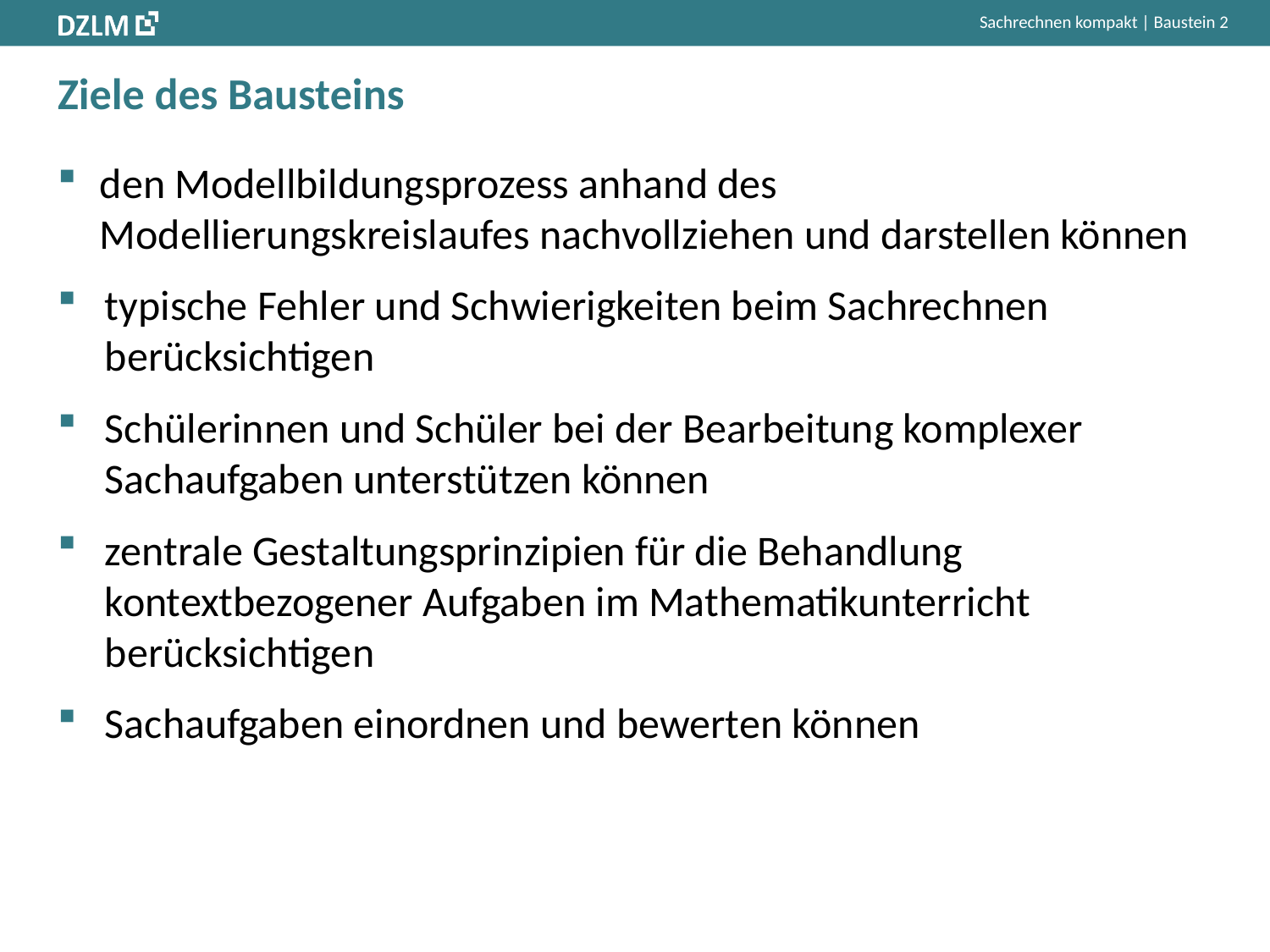

# Ziele des Bausteins
den Modellbildungsprozess anhand des Modellierungskreislaufes nachvollziehen und darstellen können
typische Fehler und Schwierigkeiten beim Sachrechnen berücksichtigen
Schülerinnen und Schüler bei der Bearbeitung komplexer Sachaufgaben unterstützen können
zentrale Gestaltungsprinzipien für die Behandlung kontextbezogener Aufgaben im Mathematikunterricht berücksichtigen
Sachaufgaben einordnen und bewerten können